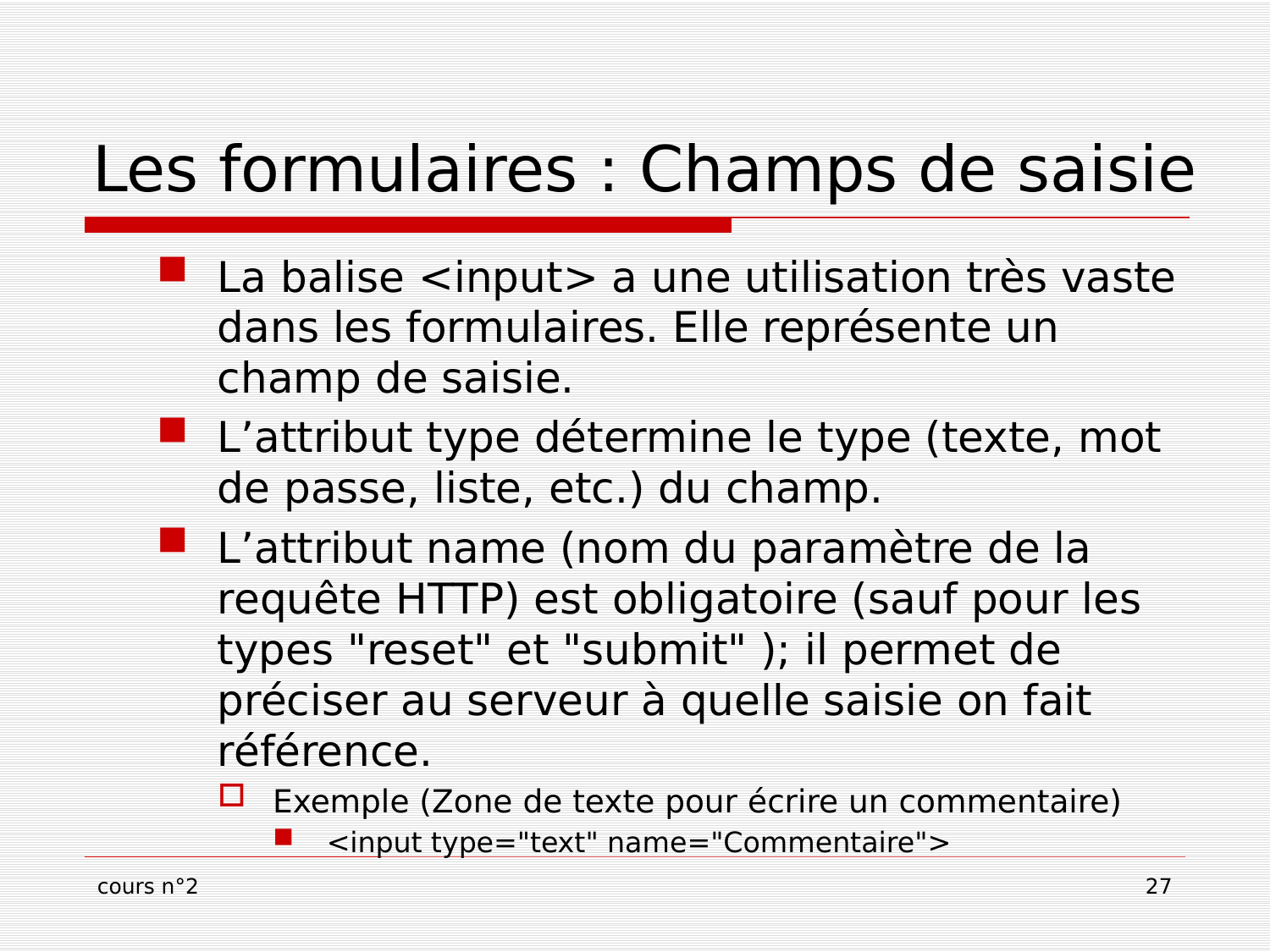

# Les formulaires : Champs de saisie
La balise <input> a une utilisation très vaste dans les formulaires. Elle représente un champ de saisie.
L’attribut type détermine le type (texte, mot de passe, liste, etc.) du champ.
L’attribut name (nom du paramètre de la requête HTTP) est obligatoire (sauf pour les types "reset" et "submit" ); il permet de préciser au serveur à quelle saisie on fait référence.
Exemple (Zone de texte pour écrire un commentaire)
<input type="text" name="Commentaire">
cours n°2
27